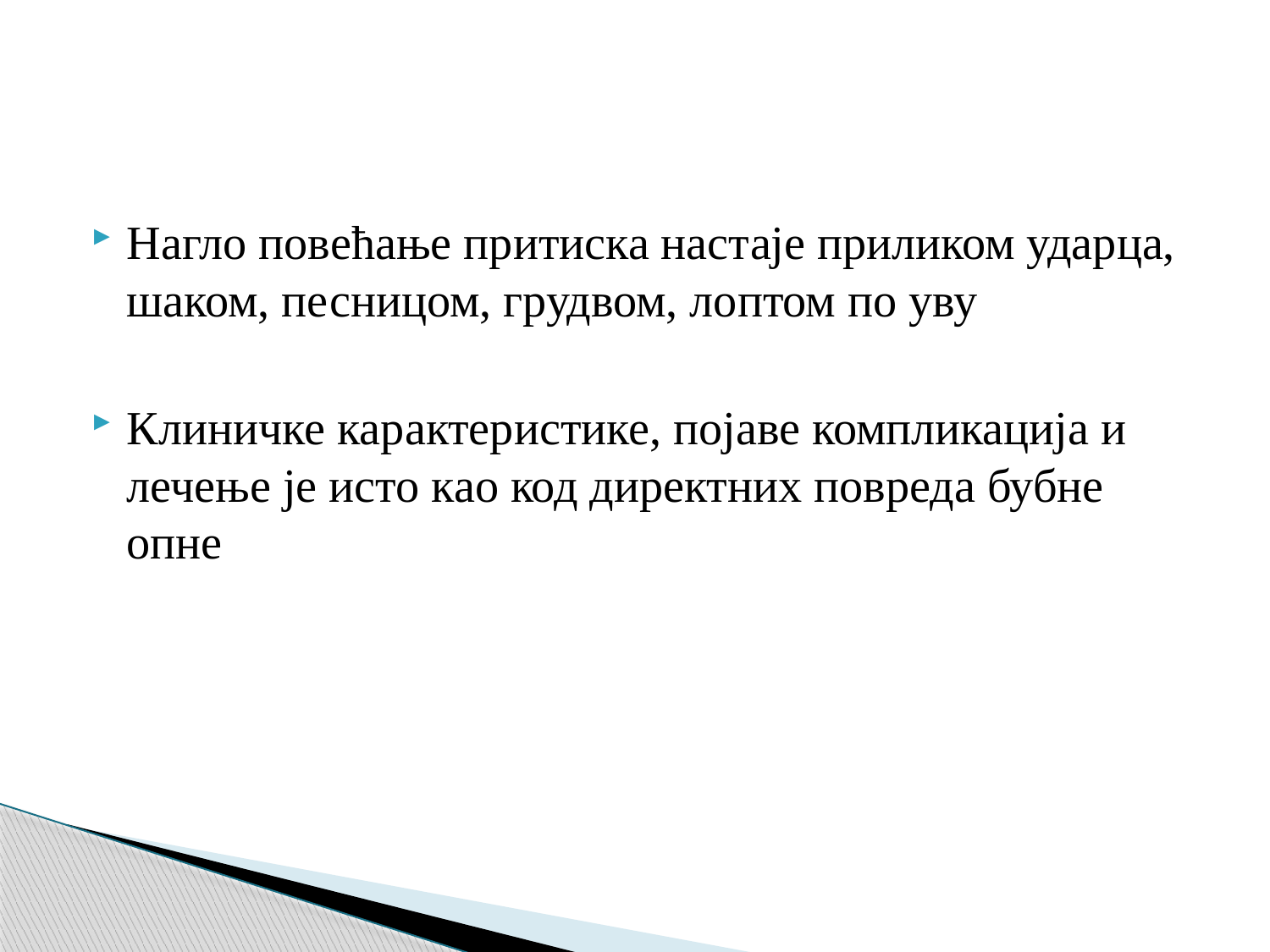

#
Нагло повећање притиска настаје приликом ударца, шаком, песницом, грудвом, лоптом по уву

Клиничке карактеристике, појаве компликација и лечење је исто као код директних повреда бубне опне